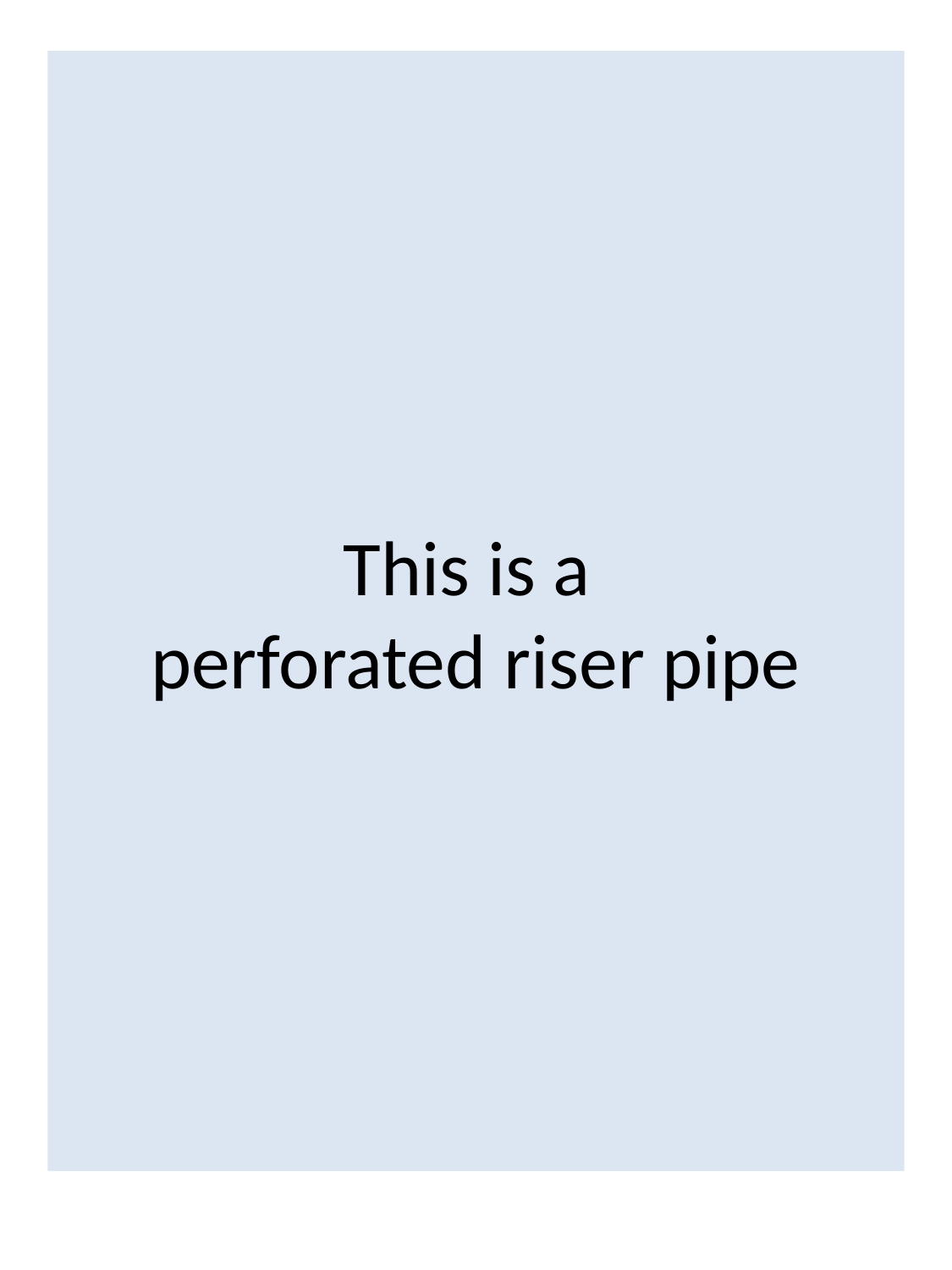

# This is a perforated riser pipe